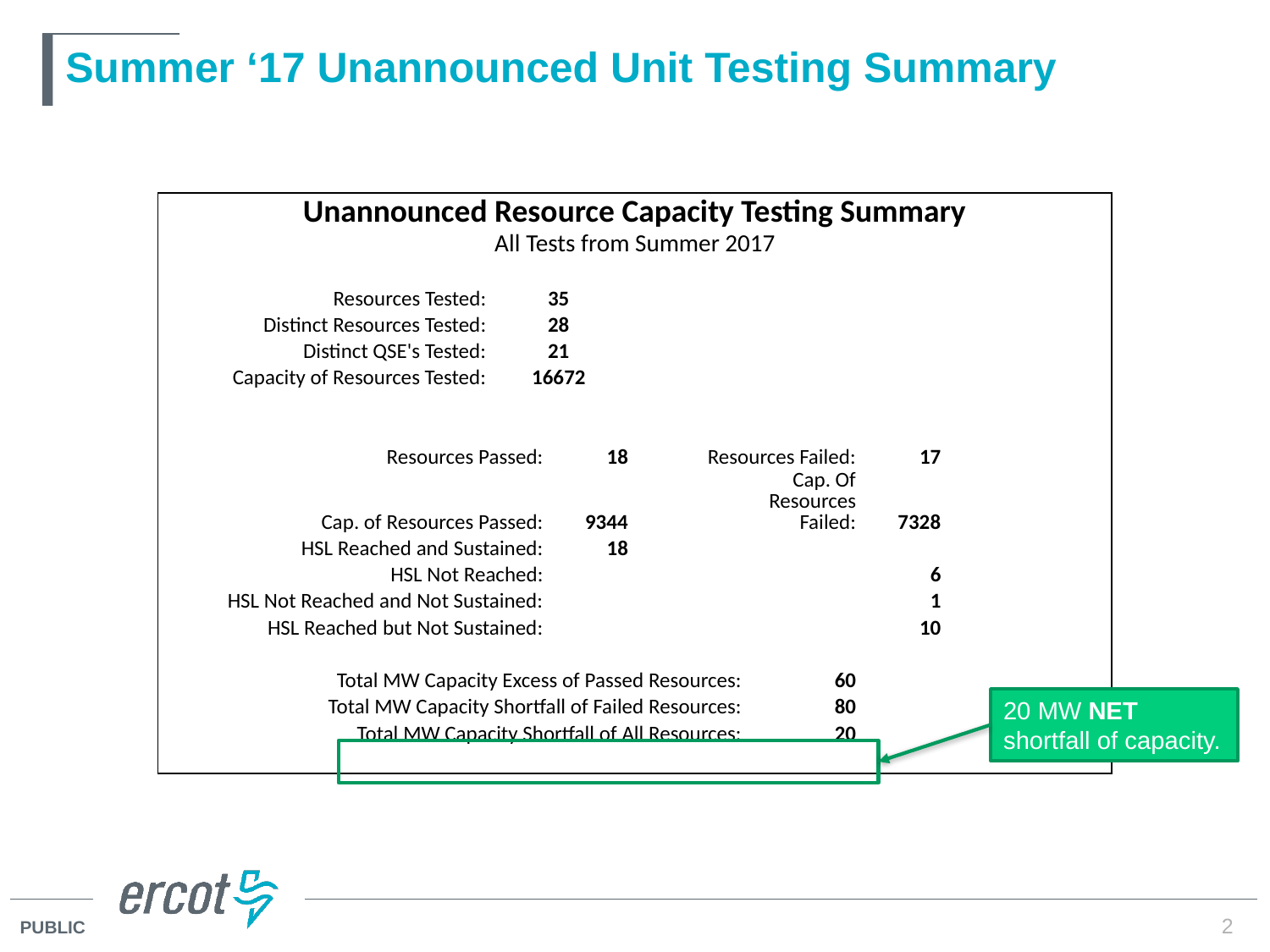

# Summer ‘17 Unannounced Unit Testing Summary
| Unannounced Resource Capacity Testing Summary |  |  |  |  |  |  |  |
| --- | --- | --- | --- | --- | --- | --- | --- |
| All Tests from Summer 2017 |  |  |  |  |  |  |  |
|  |  |  |  |  |  |  |  |
| Resources Tested: | 35 |  |  |  |  |  |  |
| Distinct Resources Tested: | 28 |  |  |  |  |  |  |
| Distinct QSE's Tested: | 21 |  |  |  |  |  |  |
| Capacity of Resources Tested: | 16672 |  |  |  |  |  |  |
|  |  |  |  |  |  |  |  |
|  |  |  |  |  |  |  |  |
| Resources Passed: |  | 18 | Resources Failed: |  | 17 |  |  |
| Cap. of Resources Passed: |  | 9344 |  | Cap. Of Resources Failed: | 7328 |  |  |
| HSL Reached and Sustained: |  | 18 |  |  |  |  |  |
| HSL Not Reached: |  |  |  |  | 6 |  |  |
| HSL Not Reached and Not Sustained: |  |  |  |  | 1 |  |  |
| HSL Reached but Not Sustained: |  |  |  |  | 10 |  |  |
|  |  |  |  |  |  |  |  |
| Total MW Capacity Excess of Passed Resources: |  |  |  | 60 |  |  |  |
| Total MW Capacity Shortfall of Failed Resources: |  |  |  | 80 |  |  |  |
| Total MW Capacity Shortfall of All Resources: |  |  |  | 20 |  |  |  |
|  |  |  |  |  |  |  |  |
20 MW NET shortfall of capacity.

2